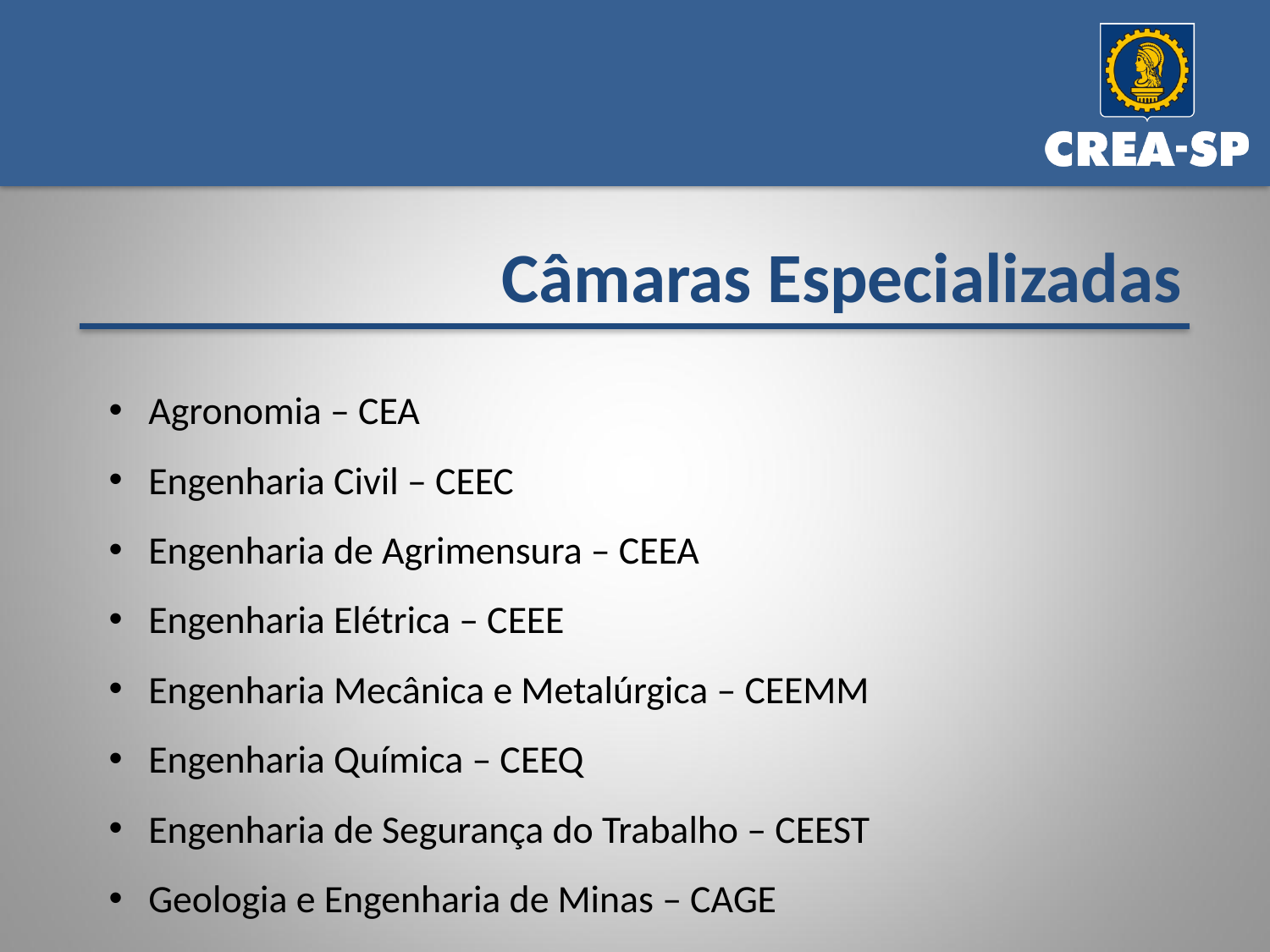

Câmaras Especializadas
Agronomia – CEA
Engenharia Civil – CEEC
Engenharia de Agrimensura – CEEA
Engenharia Elétrica – CEEE
Engenharia Mecânica e Metalúrgica – CEEMM
Engenharia Química – CEEQ
Engenharia de Segurança do Trabalho – CEEST
Geologia e Engenharia de Minas – CAGE